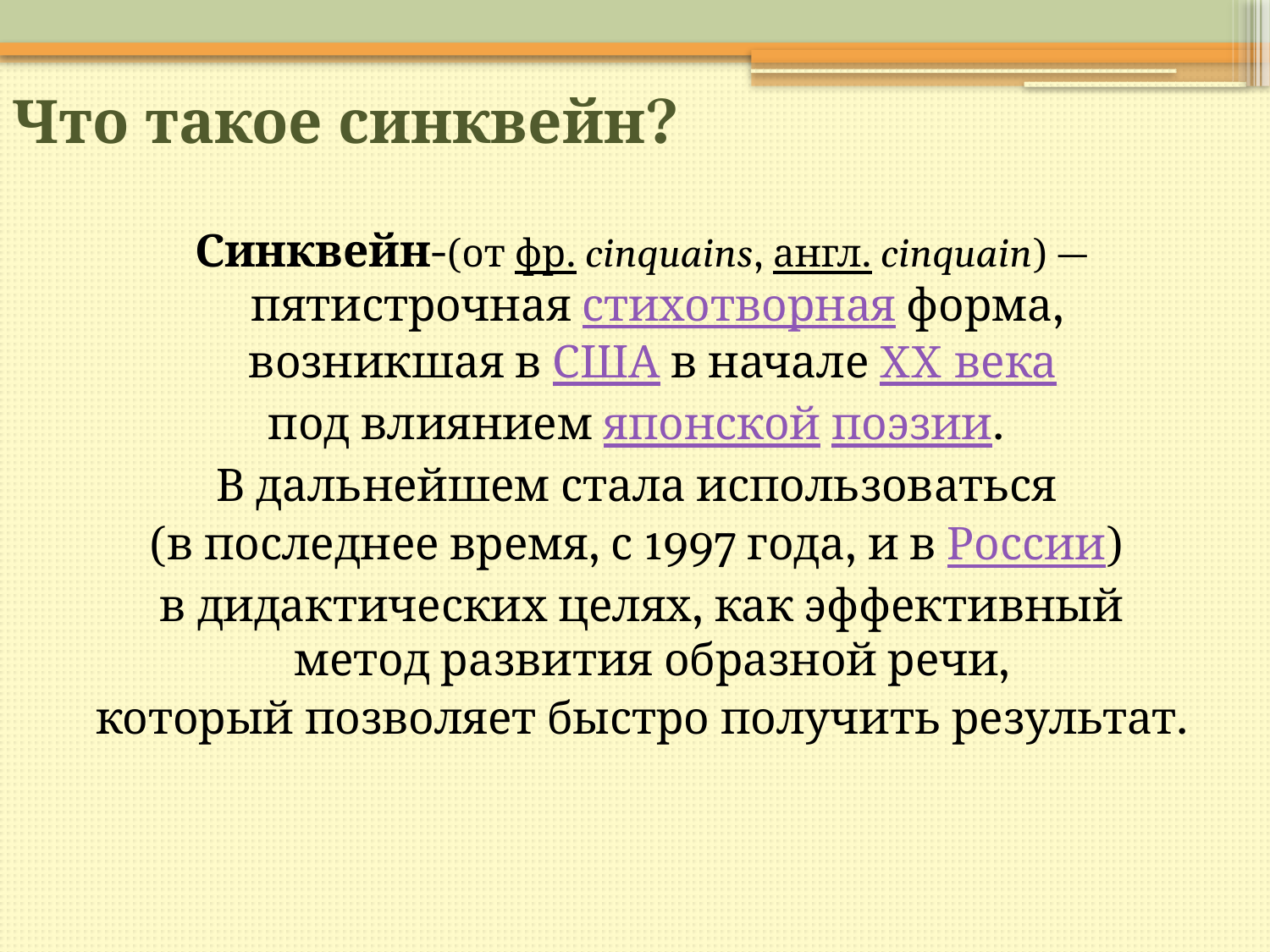

# Что такое синквейн?
Синквейн-(от фр. cinquains, англ. cinquain) —пятистрочная стихотворная форма, возникшая в США в начале XX века
под влиянием японской поэзии.
В дальнейшем стала использоваться
(в последнее время, с 1997 года, и в России)
в дидактических целях, как эффективный метод развития образной речи,
который позволяет быстро получить результат.